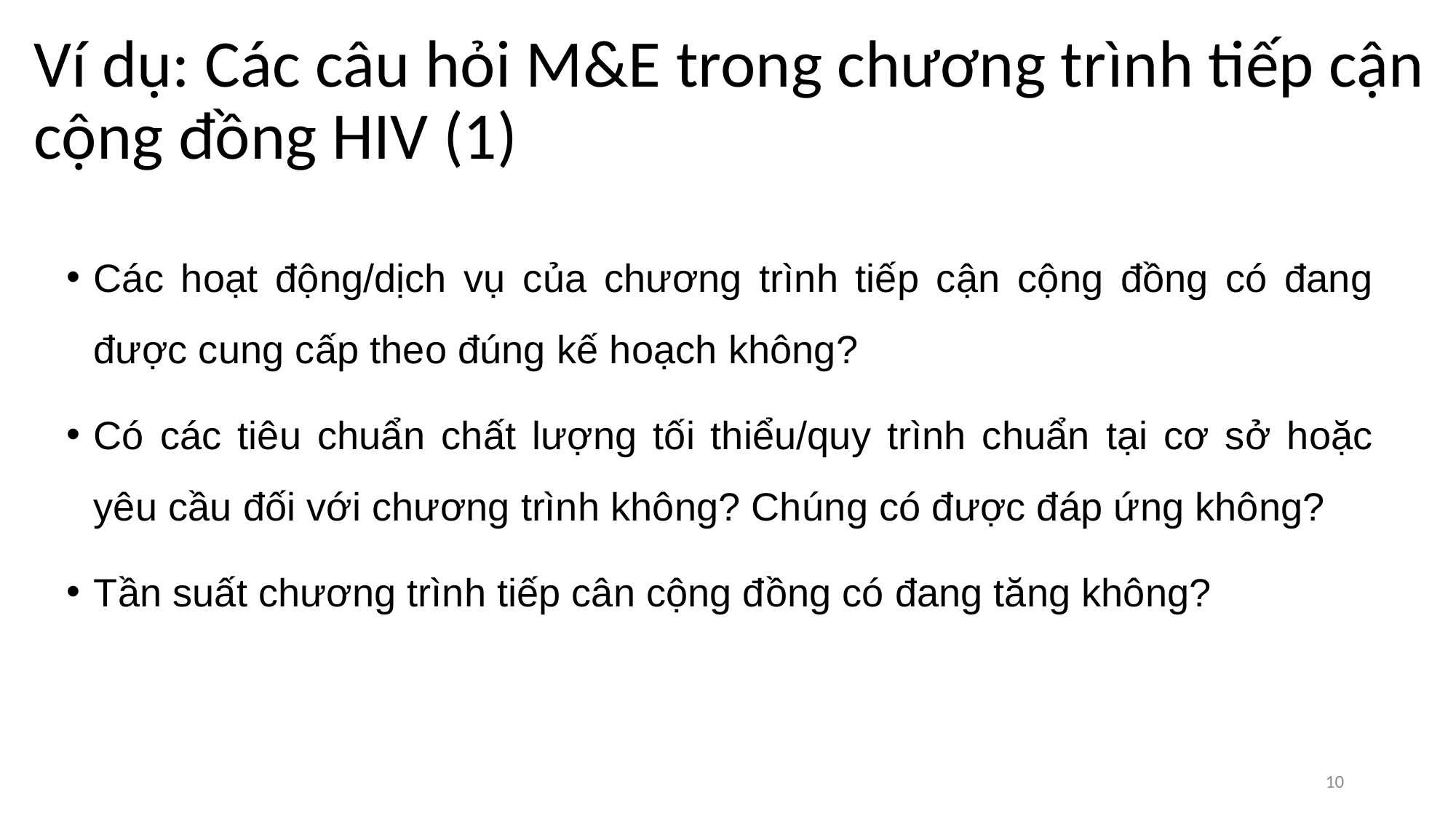

# Ví dụ: Các câu hỏi M&E trong chương trình tiếp cận cộng đồng HIV (1)
Các hoạt động/dịch vụ của chương trình tiếp cận cộng đồng có đang được cung cấp theo đúng kế hoạch không?
Có các tiêu chuẩn chất lượng tối thiểu/quy trình chuẩn tại cơ sở hoặc yêu cầu đối với chương trình không? Chúng có được đáp ứng không?
Tần suất chương trình tiếp cân cộng đồng có đang tăng không?
10